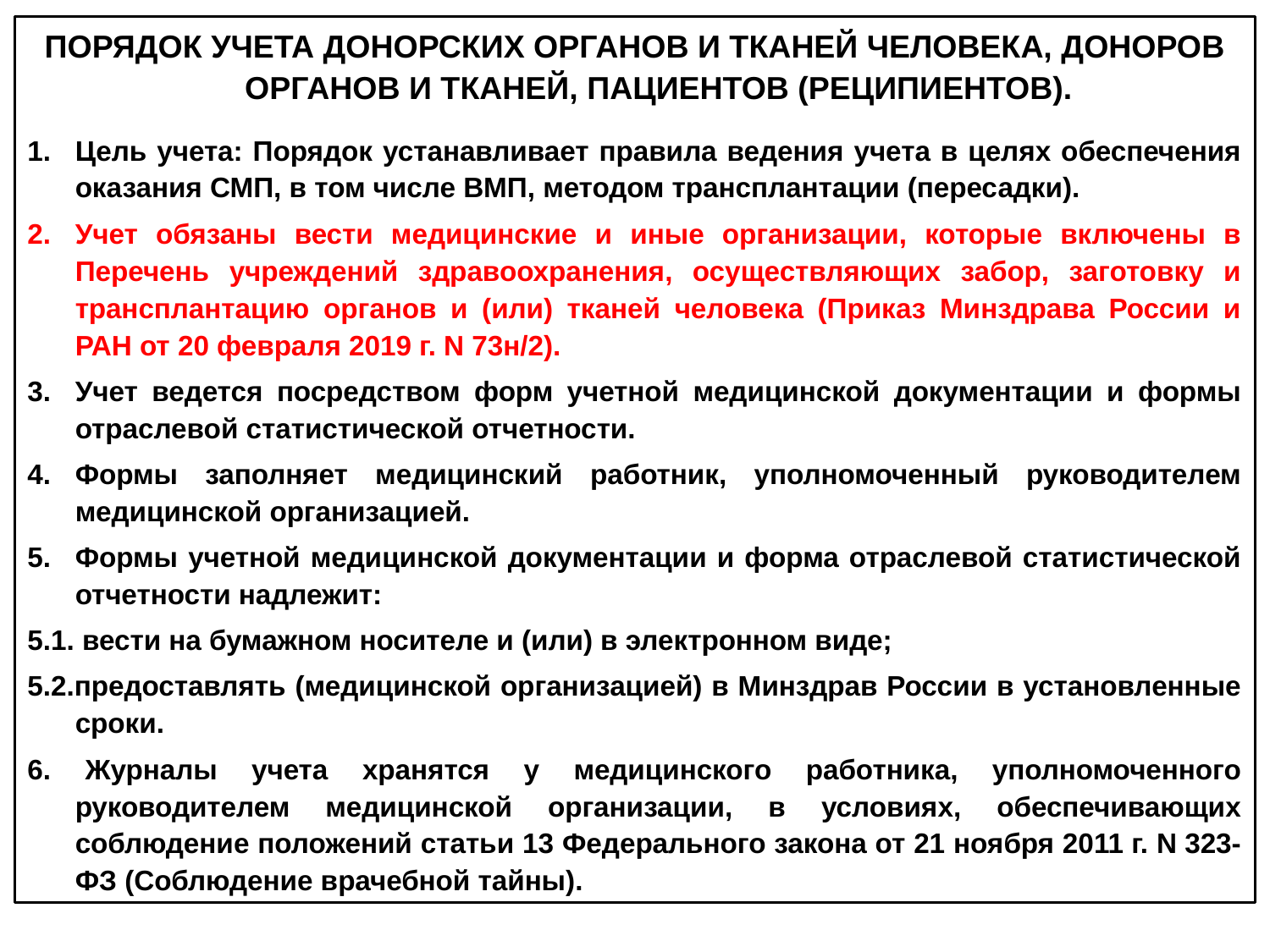

ПОРЯДОК УЧЕТА ДОНОРСКИХ ОРГАНОВ И ТКАНЕЙ ЧЕЛОВЕКА, ДОНОРОВ ОРГАНОВ И ТКАНЕЙ, ПАЦИЕНТОВ (РЕЦИПИЕНТОВ).

Цель учета: Порядок устанавливает правила ведения учета в целях обеспечения оказания СМП, в том числе ВМП, методом трансплантации (пересадки).
Учет обязаны вести медицинские и иные организации, которые включены в Перечень учреждений здравоохранения, осуществляющих забор, заготовку и трансплантацию органов и (или) тканей человека (Приказ Минздрава России и РАН от 20 февраля 2019 г. N 73н/2).
Учет ведется посредством форм учетной медицинской документации и формы отраслевой статистической отчетности.
Формы заполняет медицинский работник, уполномоченный руководителем медицинской организацией.
Формы учетной медицинской документации и форма отраслевой статистической отчетности надлежит:
5.1. вести на бумажном носителе и (или) в электронном виде;
5.2.предоставлять (медицинской организацией) в Минздрав России в установленные сроки.
6. Журналы учета хранятся у медицинского работника, уполномоченного руководителем медицинской организации, в условиях, обеспечивающих соблюдение положений статьи 13 Федерального закона от 21 ноября 2011 г. N 323-ФЗ (Соблюдение врачебной тайны).